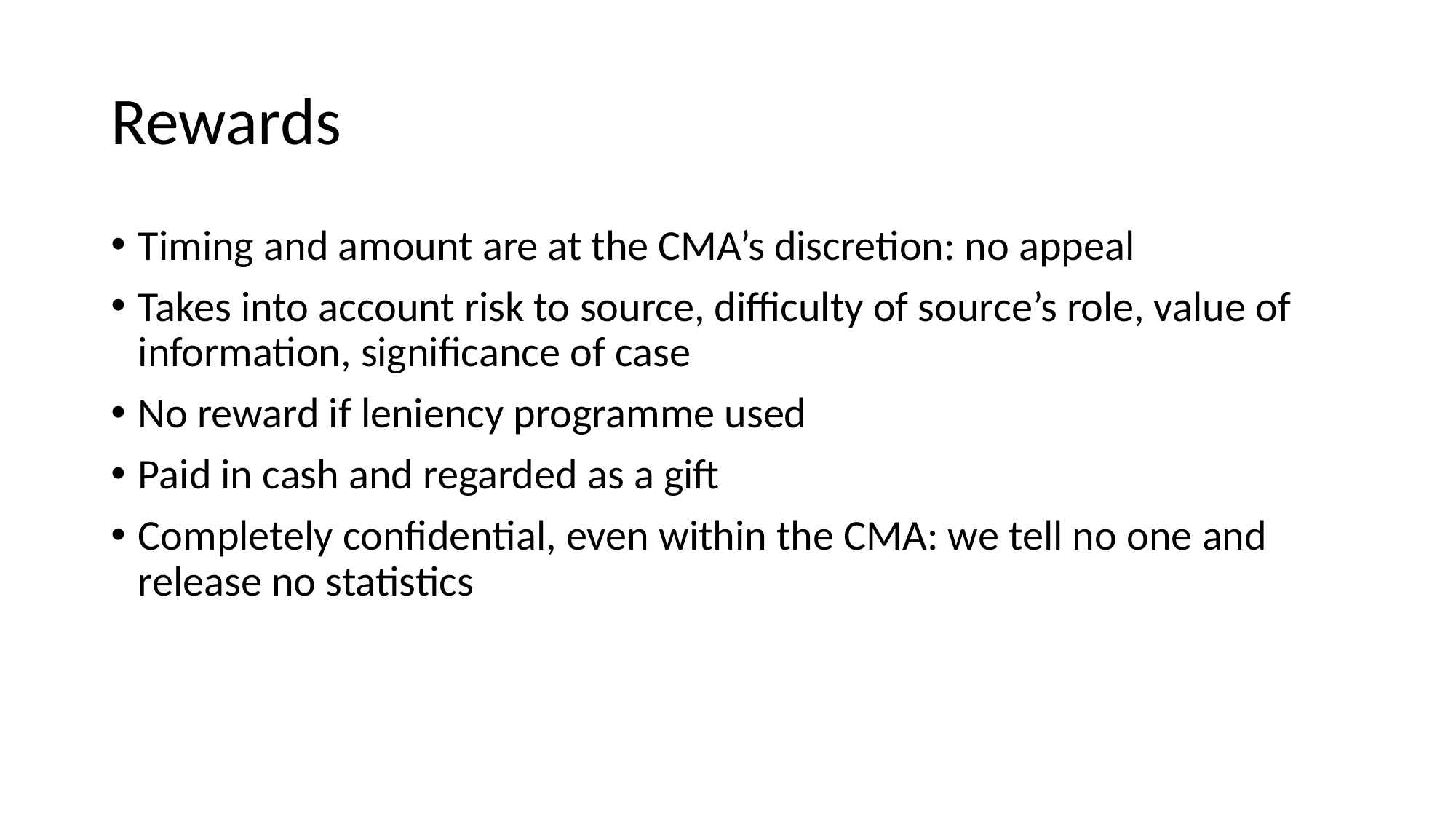

# Rewards
Timing and amount are at the CMA’s discretion: no appeal
Takes into account risk to source, difficulty of source’s role, value of information, significance of case
No reward if leniency programme used
Paid in cash and regarded as a gift
Completely confidential, even within the CMA: we tell no one and release no statistics